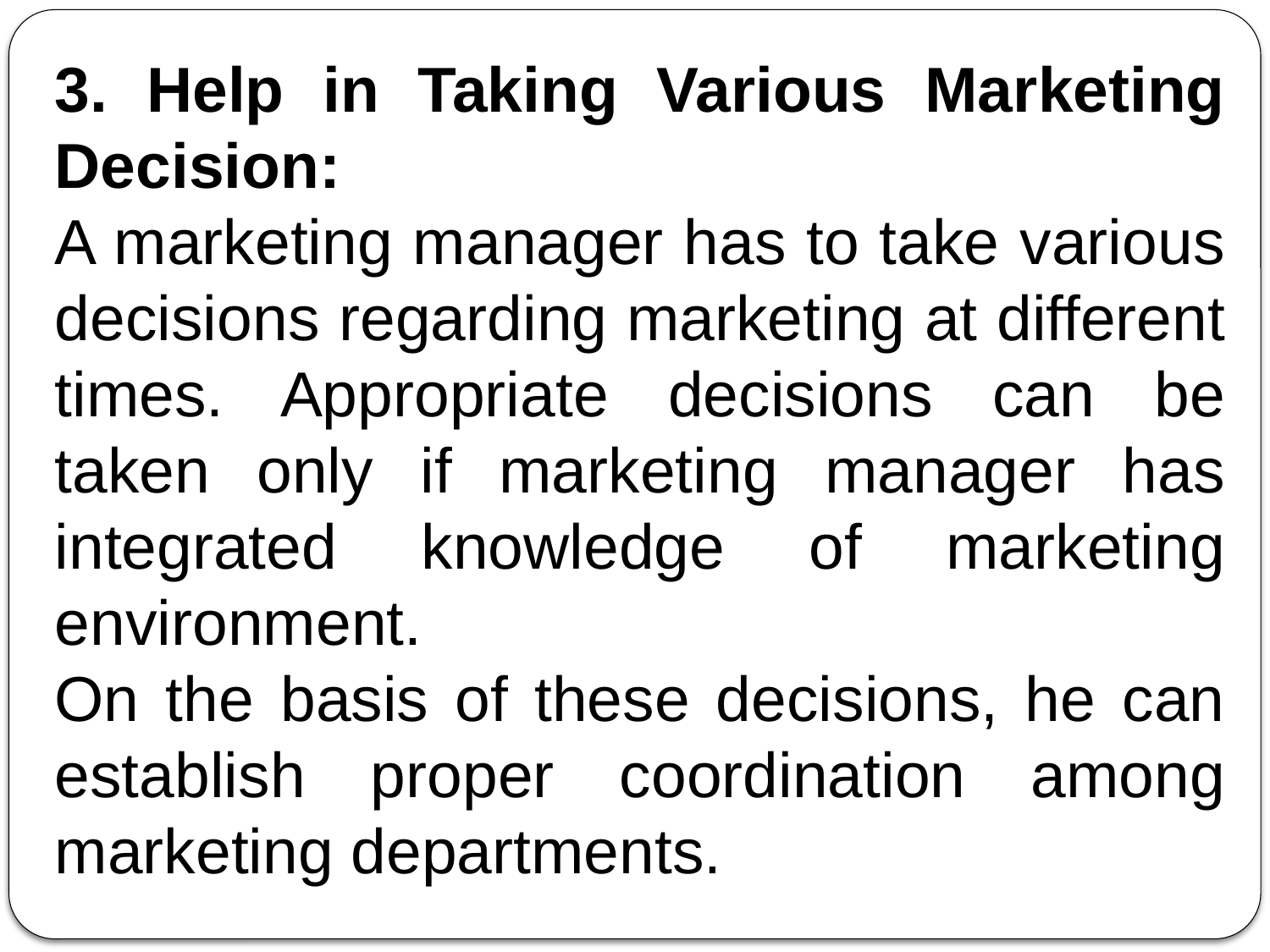

3. Help in Taking Various Marketing Decision:
A marketing manager has to take various decisions regarding marketing at different times. Appropriate decisions can be taken only if marketing manager has integrated knowledge of marketing environment.
On the basis of these decisions, he can establish proper coordination among marketing departments.